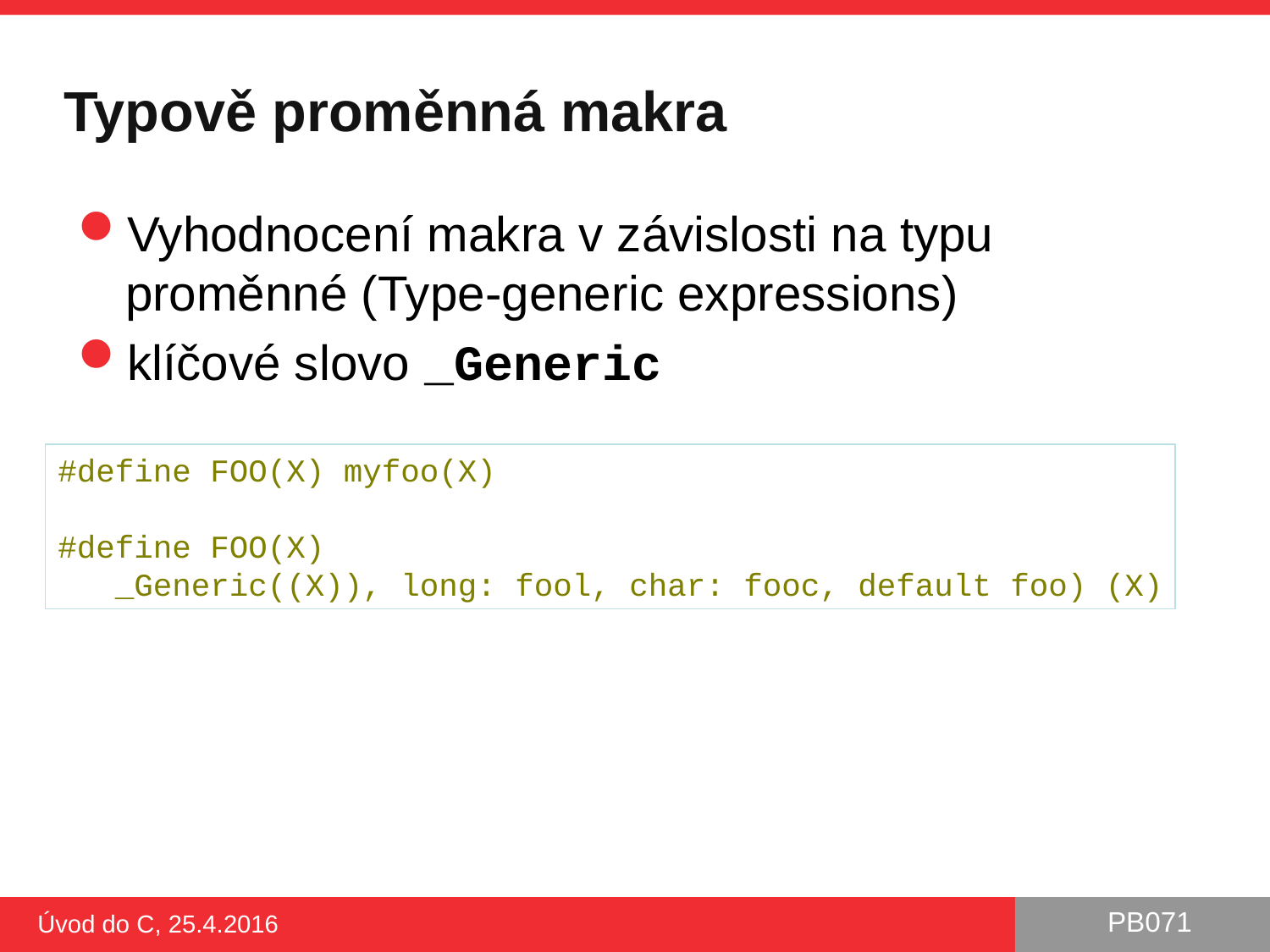

# Typově proměnná makra
Vyhodnocení makra v závislosti na typu proměnné (Type-generic expressions)
klíčové slovo _Generic

#define FOO(X) myfoo(X)

#define FOO(X)
   _Generic((X)), long: fool, char: fooc, default foo) (X)
Úvod do C, 25.4.2016